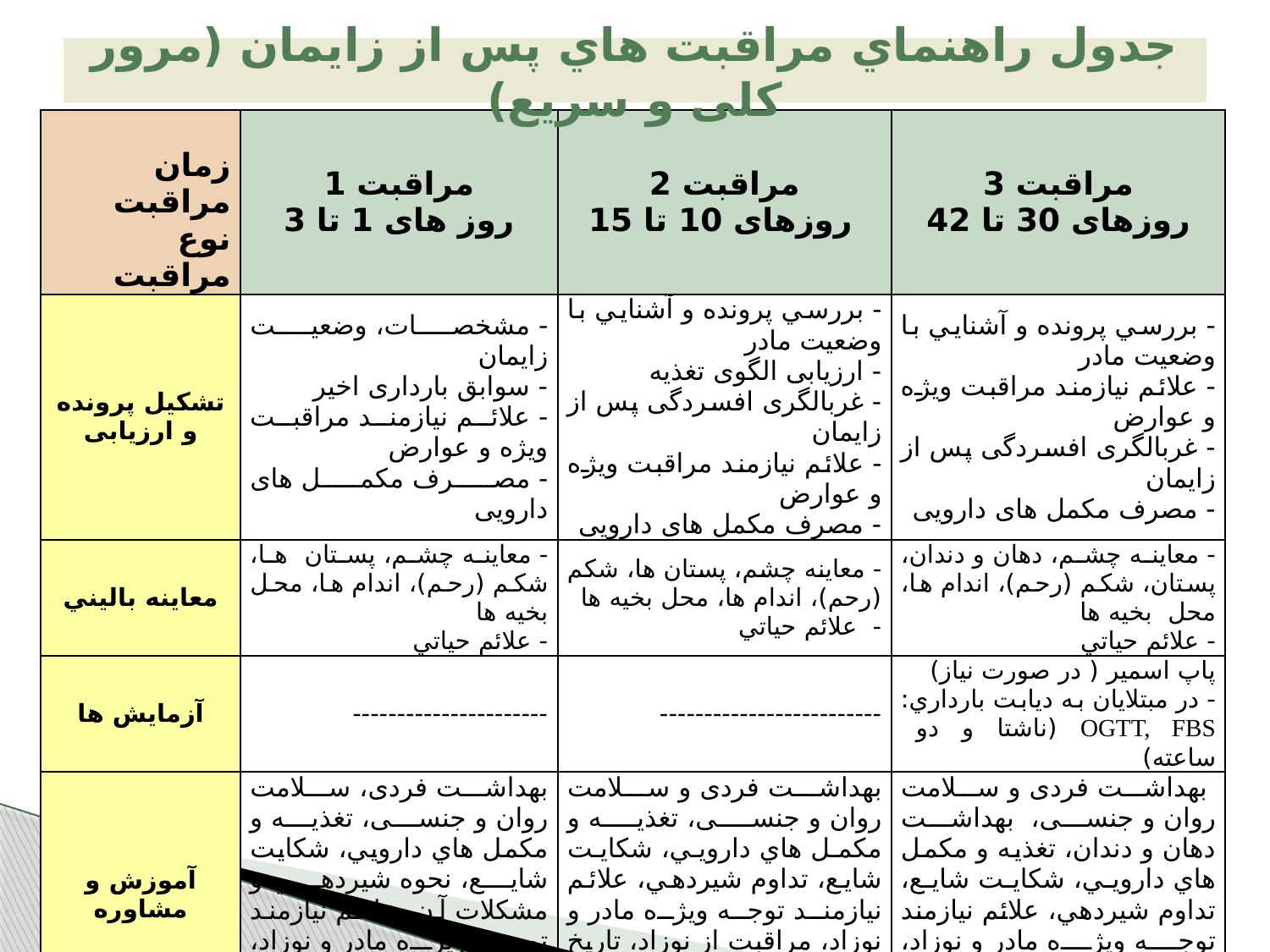

# جدول راهنماي مراقبت هاي پس از زايمان (مرور کلی و سریع)
| زمان مراقبت نوع مراقبت | مراقبت 1 روز های 1 تا 3 | مراقبت 2 روزهای 10 تا 15 | مراقبت 3 روزهای 30 تا 42 |
| --- | --- | --- | --- |
| تشكيل پرونده و ارزیابی | - مشخصات، وضعیت زایمان - سوابق بارداری اخیر - علائم نیازمند مراقبت ویژه و عوارض - مصرف مکمل های دارویی | - بررسي پرونده و آشنايي با وضعيت مادر - ارزیابی الگوی تغذیه - غربالگری افسردگی پس از زایمان - علائم نیازمند مراقبت ویژه و عوارض - مصرف مکمل های دارویی | - بررسي پرونده و آشنايي با وضعيت مادر - علائم نیازمند مراقبت ویژه و عوارض - غربالگری افسردگی پس از زایمان - مصرف مکمل های دارویی |
| معاينه باليني | - معاينه چشم، پستان ها، شكم (رحم)، اندام ها، محل بخيه ها - علائم حياتي | - معاينه چشم، پستان ها، شكم (رحم)، اندام ها، محل بخيه ها - علائم حياتي | - معاينه چشم، دهان و دندان، پستان، شكم (رحم)، اندام ها، محل بخيه ها - علائم حياتي |
| آزمايش ها | ---------------------- | ------------------------- | پاپ اسمير ( در صورت نیاز) - در مبتلايان به ديابت بارداري: OGTT, FBS (ناشتا و دو ساعته) |
| آموزش و مشاوره | بهداشت فردی، سلامت روان و جنسی، تغذيه و مكمل هاي دارويي، شكايت شايع، نحوه شيردهي و مشكلات آن، علائم نیازمند توجه ویژه مادر و نوزاد، مراقبت از نوزاد، تاريخ مراجعه بعدي | بهداشت فردی و سلامت روان و جنسی، تغذيه و مكمل هاي دارویي، شكایت شايع، تداوم شيردهي، علائم نیازمند توجه ویژه مادر و نوزاد، مراقبت از نوزاد، تاريخ مراجعه بعدی | بهداشت فردی و سلامت روان و جنسی، بهداشت دهان و دندان، تغذيه و مكمل هاي دارويي، شكایت شايع، تداوم شيردهي، علائم نیازمند توجه ویژه مادر و نوزاد، مراقبت از نوزاد |
| مكمل هاي دارویی | آهن و مولتي ويتامين مينرال تا 3 ماه پس از زایمان |  |  |
| ايمن سازي | ایمونوگلوبولین ضد دی در مادر ارهاش منفی با نوزاد ارهاش مثبت طی 72 ساعت اول پس از زایمان |  |  |